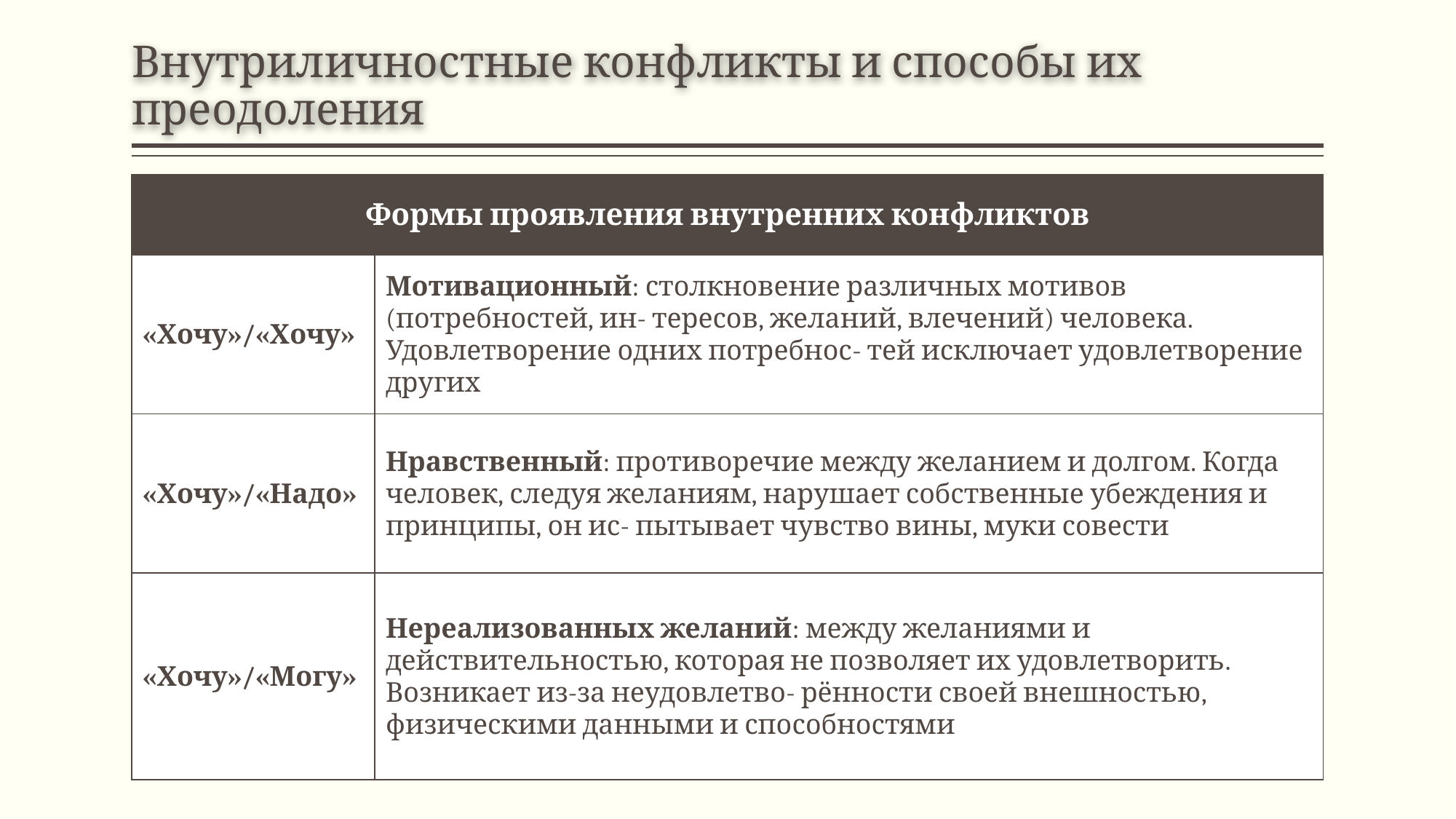

# Внутриличностные конфликты и способы их преодоления
| Формы проявления внутренних конфликтов |  |
| --- | --- |
| «Хочу»/«Хочу» | Мотивационный: столкновение различных мотивов (потребностей, ин- тересов, желаний, влечений) человека. Удовлетворение одних потребнос- тей исключает удовлетворение других |
| «Хочу»/«Надо» | Нравственный: противоречие между желанием и долгом. Когда человек, следуя желаниям, нарушает собственные убеждения и принципы, он ис- пытывает чувство вины, муки совести |
| «Хочу»/«Могу» | Нереализованных желаний: между желаниями и действительностью, которая не позволяет их удовлетворить. Возникает из-за неудовлетво- рённости своей внешностью, физическими данными и способностями |